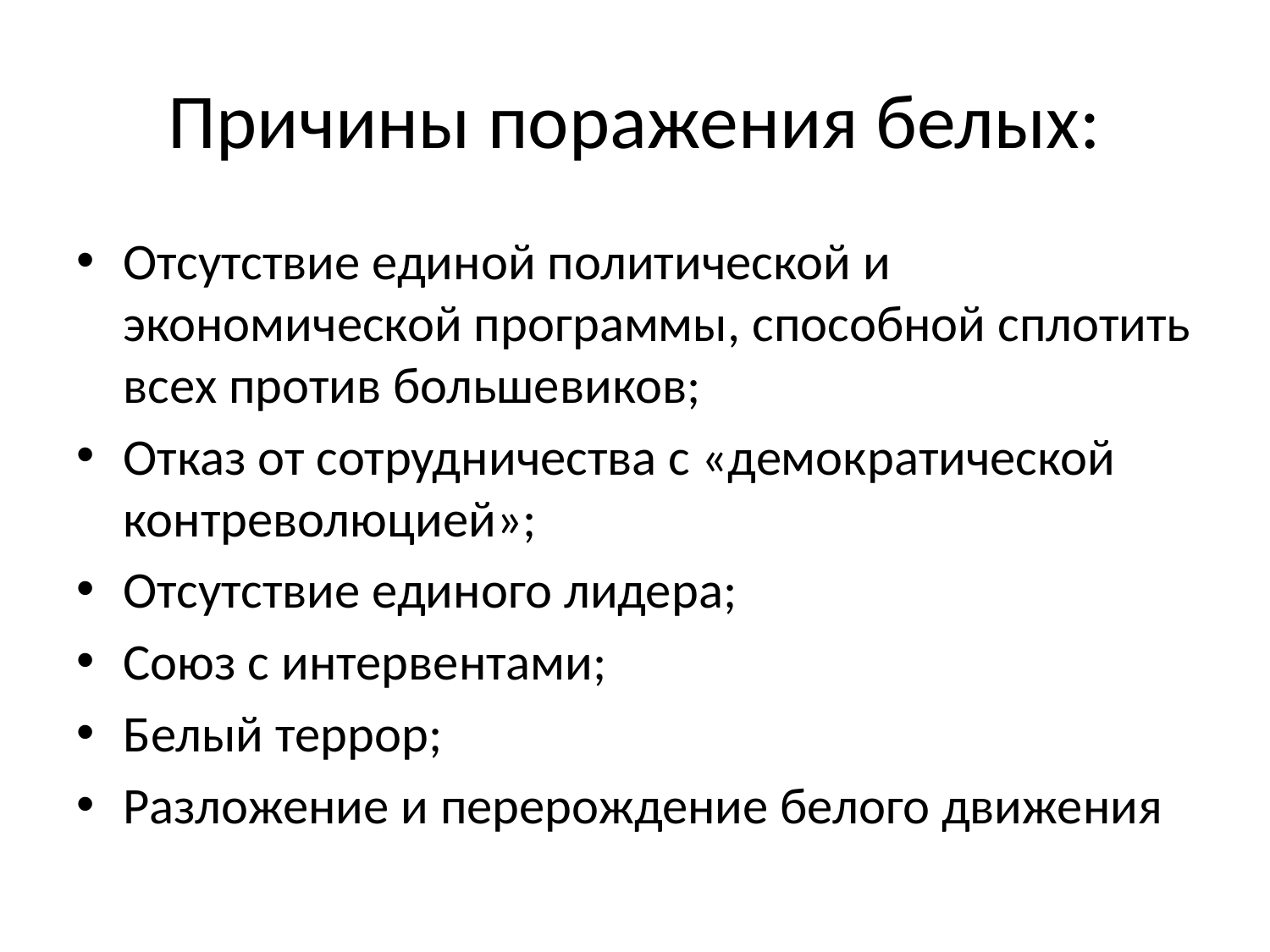

# Причины поражения белых:
Отсутствие единой политической и экономической программы, способной сплотить всех против большевиков;
Отказ от сотрудничества с «демократической контреволюцией»;
Отсутствие единого лидера;
Союз с интервентами;
Белый террор;
Разложение и перерождение белого движения